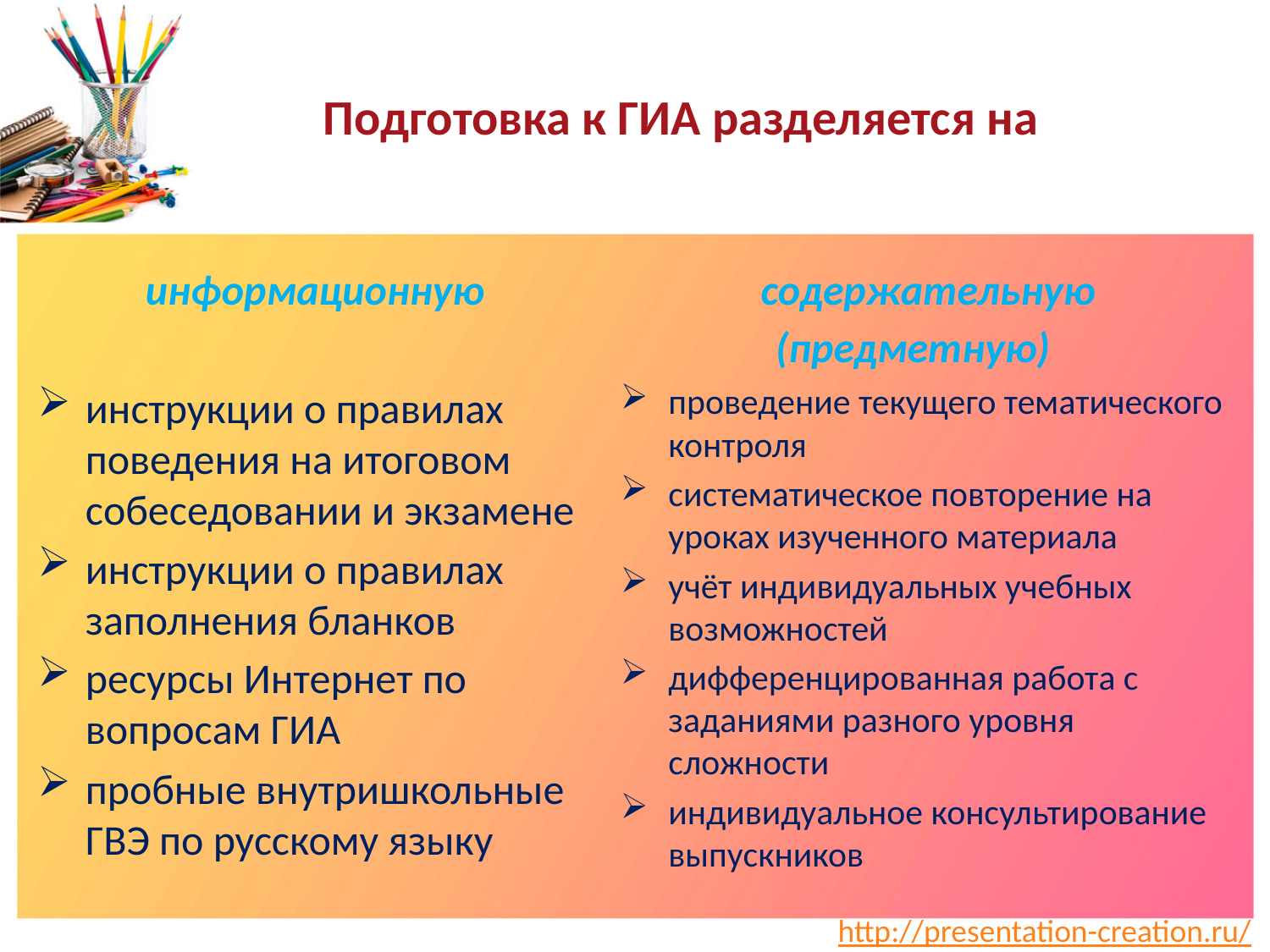

# Подготовка к ГИА разделяется на
информационную

инструкции о правилах поведения на итоговом собеседовании и экзамене
инструкции о правилах заполнения бланков
ресурсы Интернет по вопросам ГИА
пробные внутришкольные ГВЭ по русскому языку
содержательную (предметную)
проведение текущего тематического контроля
систематическое повторение на уроках изученного материала
учёт индивидуальных учебных возможностей
дифференцированная работа с заданиями разного уровня сложности
индивидуальное консультирование выпускников